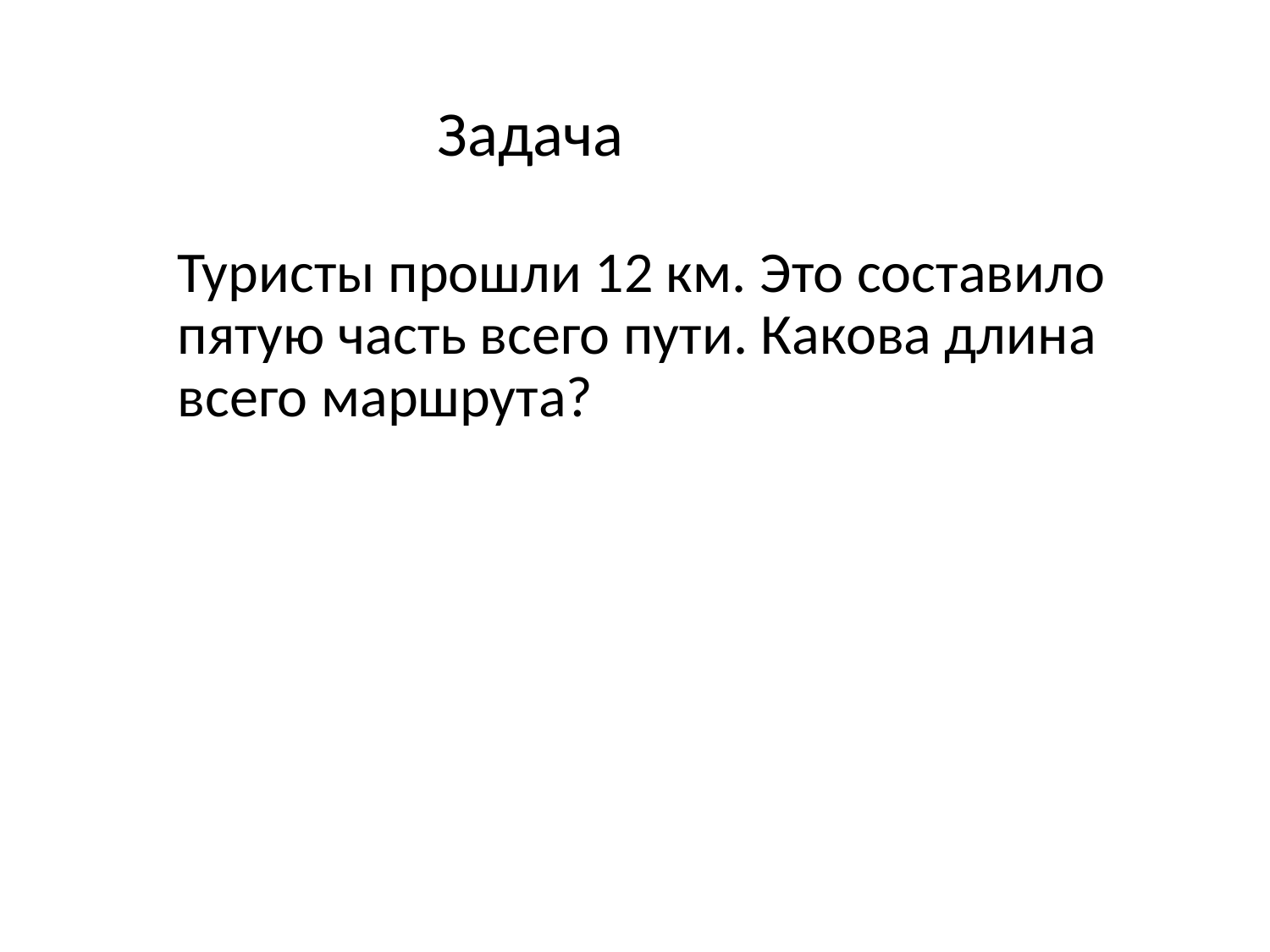

Задача
Туристы прошли 12 км. Это составило пятую часть всего пути. Какова длина всего маршрута?